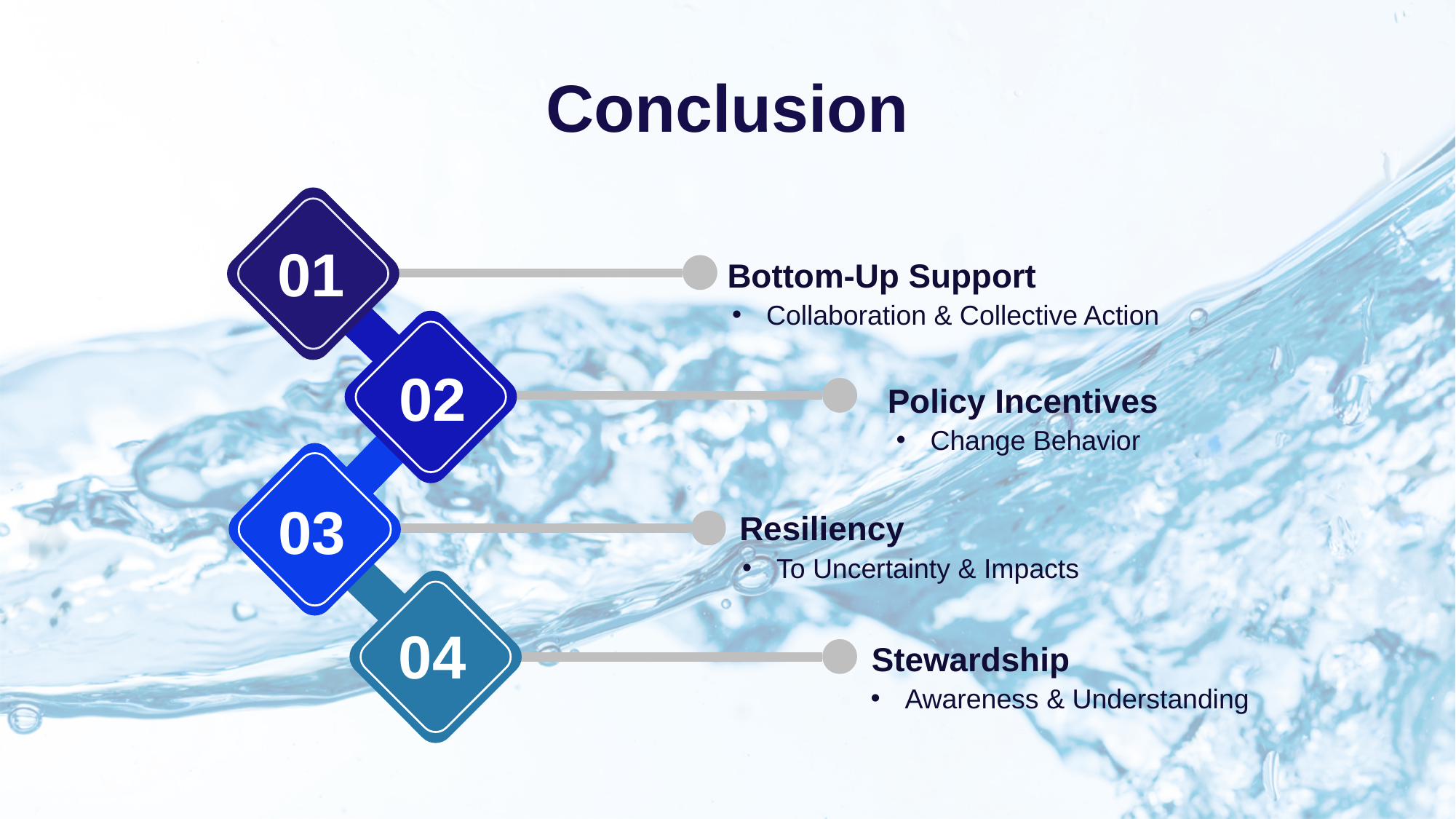

Conclusion

01
Bottom-Up Support

Collaboration & Collective Action

02
Policy Incentives

Change Behavior

03
Resiliency

To Uncertainty & Impacts

04
Stewardship

Awareness & Understanding